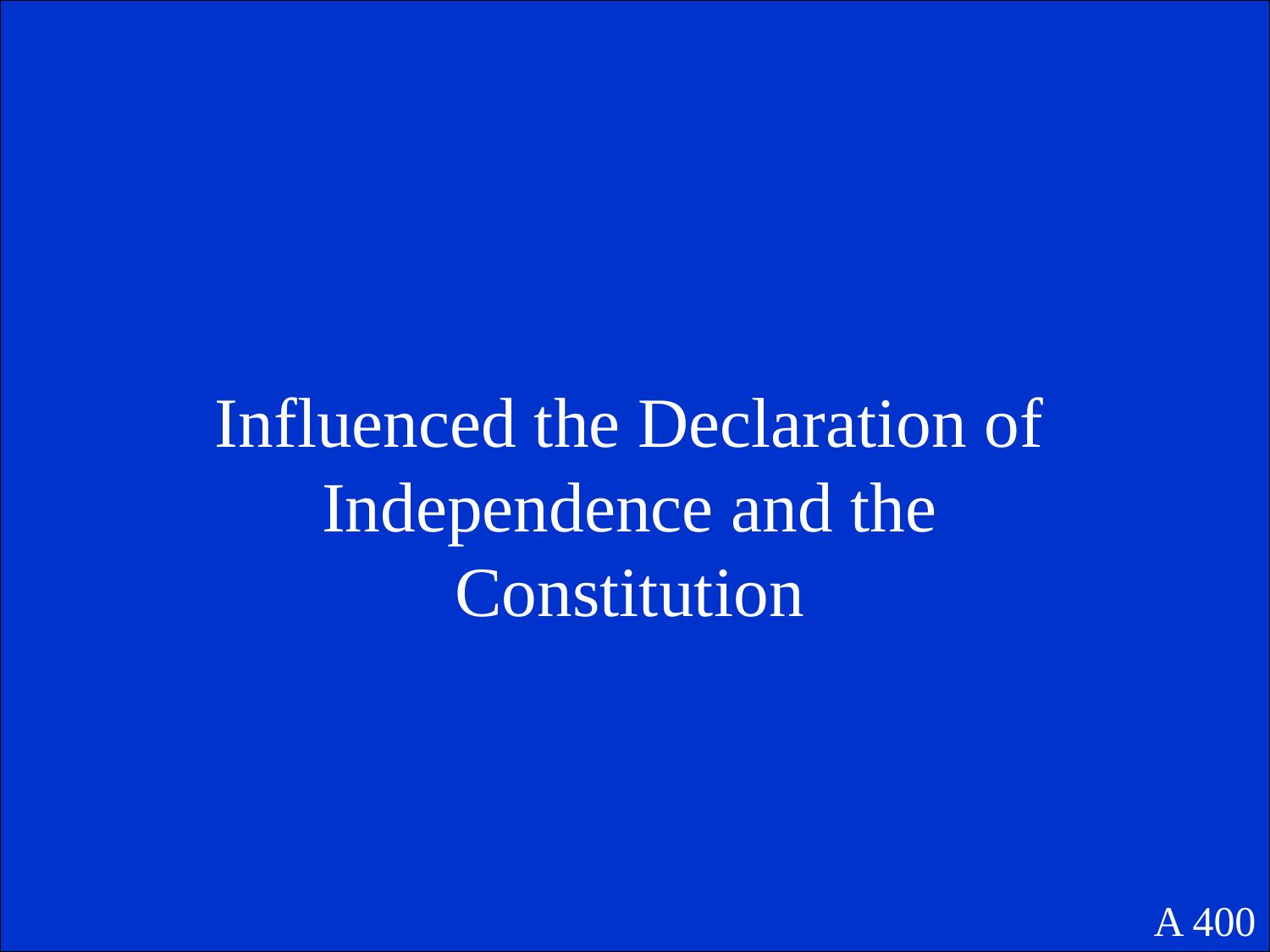

Influenced the Declaration of Independence and the Constitution
A 400